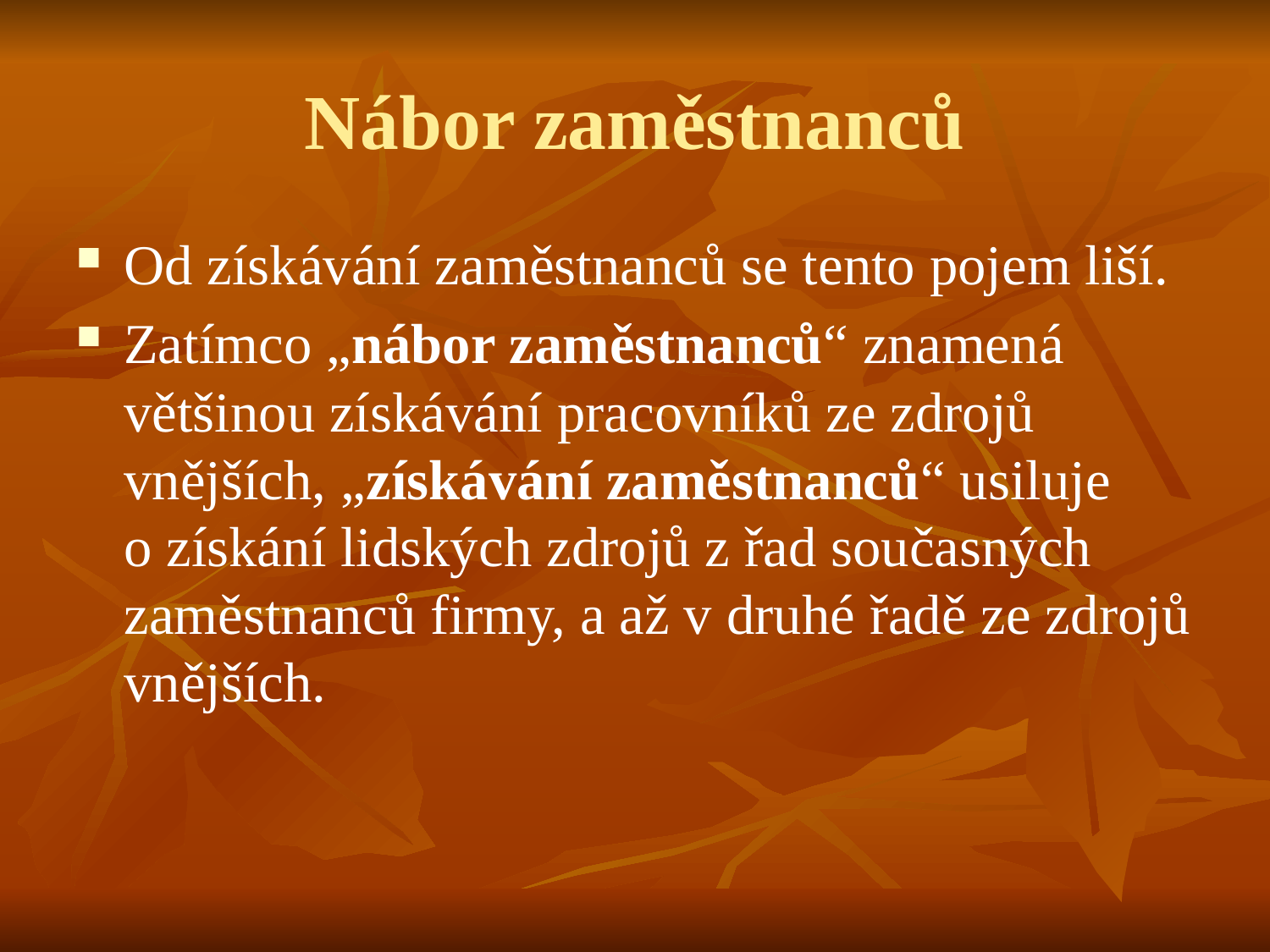

# Nábor zaměstnanců
Od získávání zaměstnanců se tento pojem liší.
Zatímco „nábor zaměstnanců“ znamená většinou získávání pracovníků ze zdrojů vnějších, „získávání zaměstnanců“ usiluje
o získání lidských zdrojů z řad současných zaměstnanců firmy, a až v druhé řadě ze zdrojů vnějších.